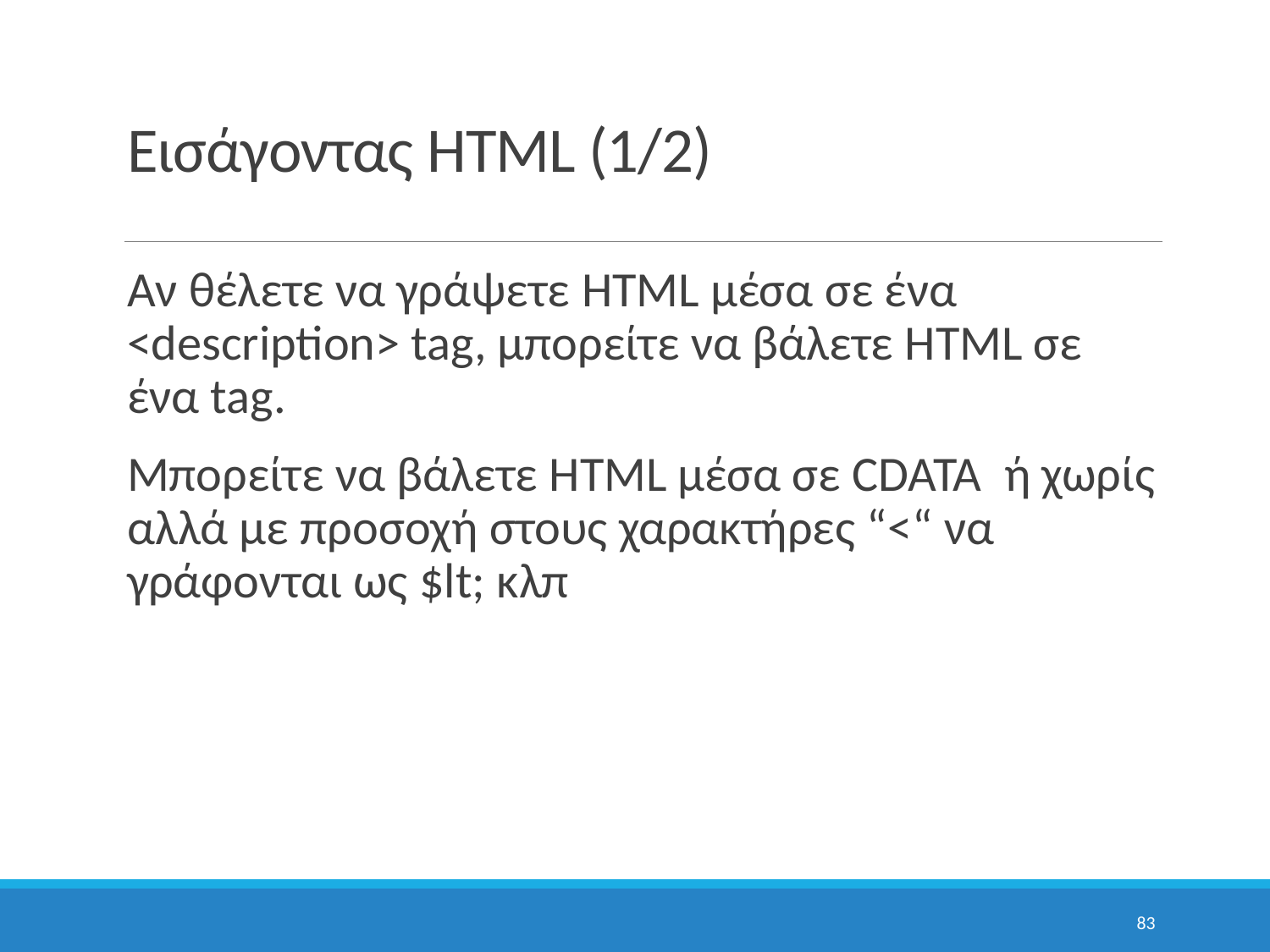

# Εισάγοντας HTML (1/2)
Αν θέλετε να γράψετε HTML μέσα σε ένα <description> tag, μπορείτε να βάλετε HTML σε ένα tag.
Μπορείτε να βάλετε HTML μέσα σε CDATA  ή χωρίς αλλά με προσοχή στους χαρακτήρες “<“ να γράφονται ως $lt; κλπ

83